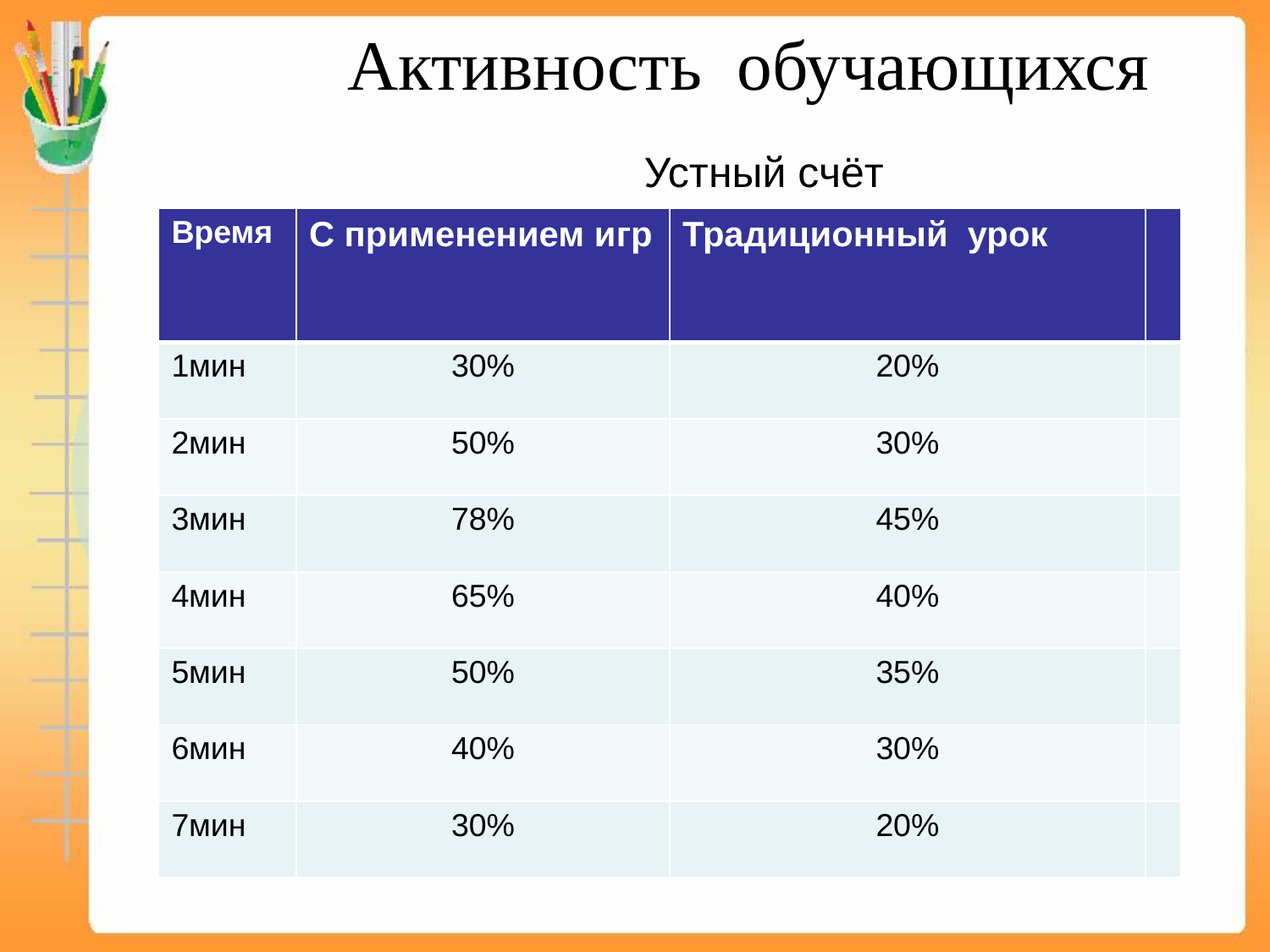

# Активность  обучающихся
Устный счёт
| Время | С применением игр | Традиционный урок |  |
| --- | --- | --- | --- |
| 1мин | 30% | 20% |  |
| 2мин | 50% | 30% |  |
| 3мин | 78% | 45% |  |
| 4мин | 65% | 40% |  |
| 5мин | 50% | 35% |  |
| 6мин | 40% | 30% |  |
| 7мин | 30% | 20% |  |